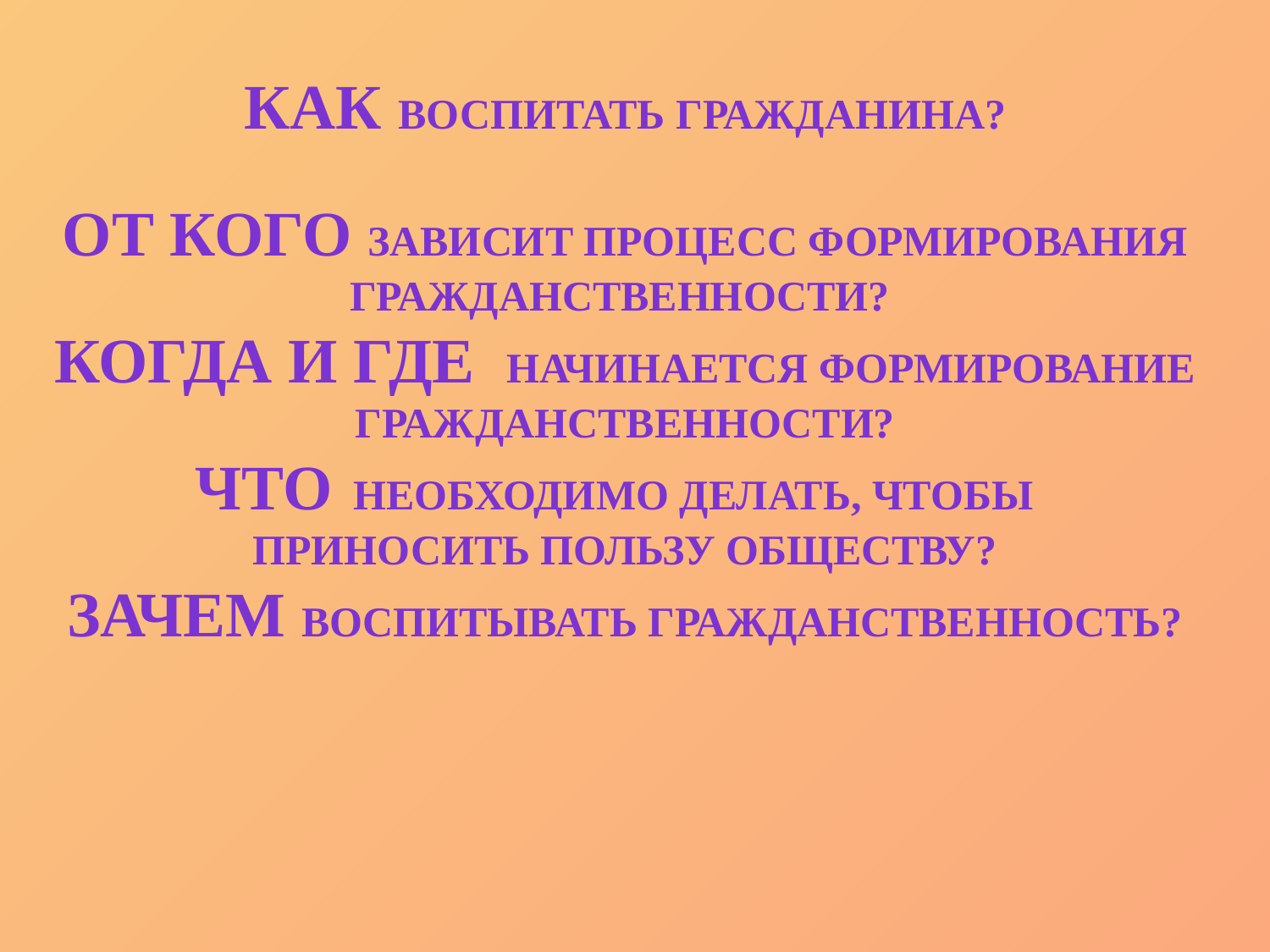

Как воспитать гражданина?

От кого зависит процесс формирования
Гражданственности?
Когда и где  начинается формирование гражданственности?
Что  необходимо делать, чтобы
приносить пользу обществу?
Зачем воспитывать гражданственность?